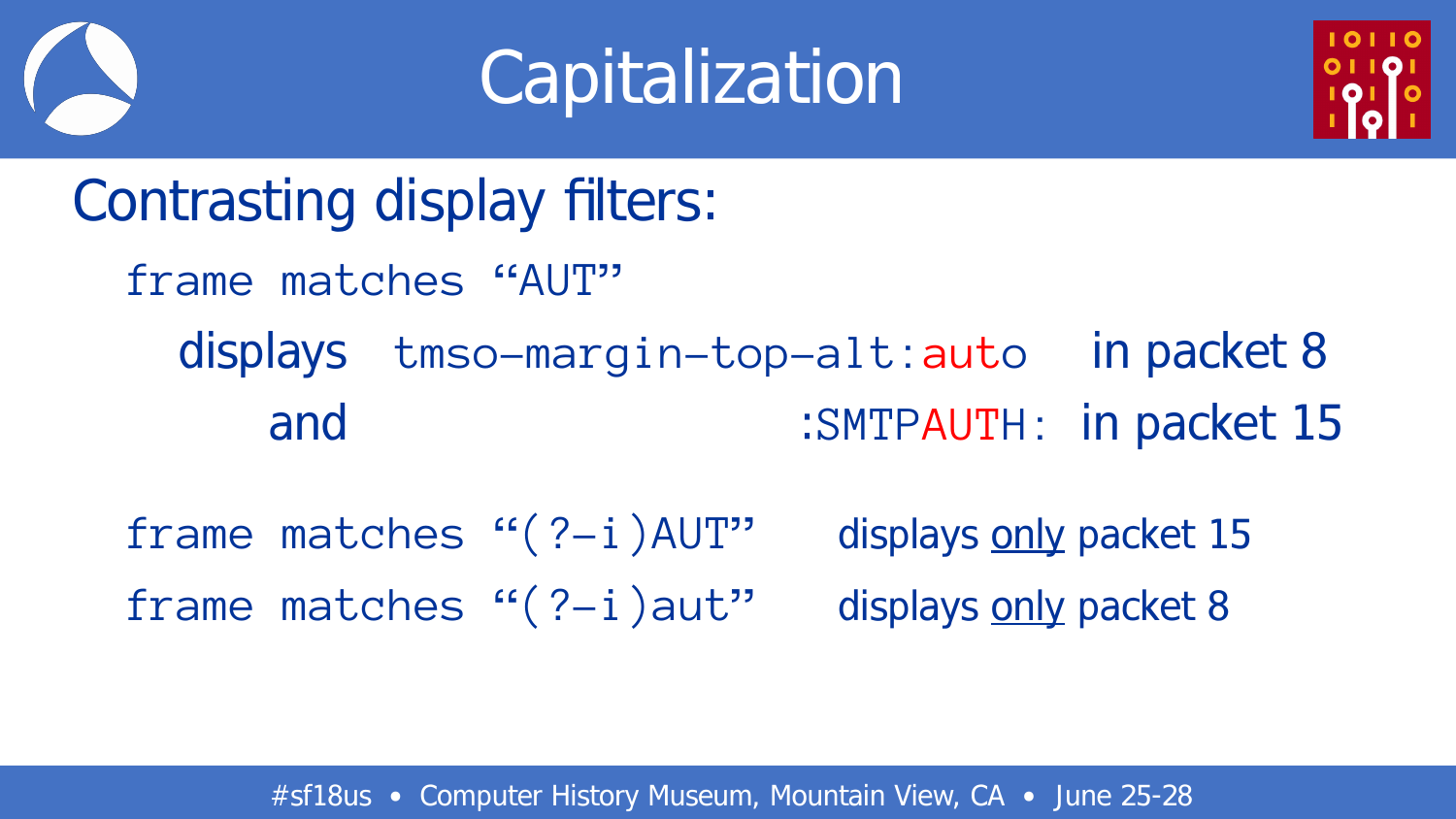

# Capitalization
Contrasting display filters:
    frame matches “AUT”
       displays	  tmso-margin-top-alt:auto	in packet 8
             and                              :SMTPAUTH: in packet 15

    frame matches “(?-i)AUT”   displays only packet 15
    frame matches “(?-i)aut”   displays only packet 8